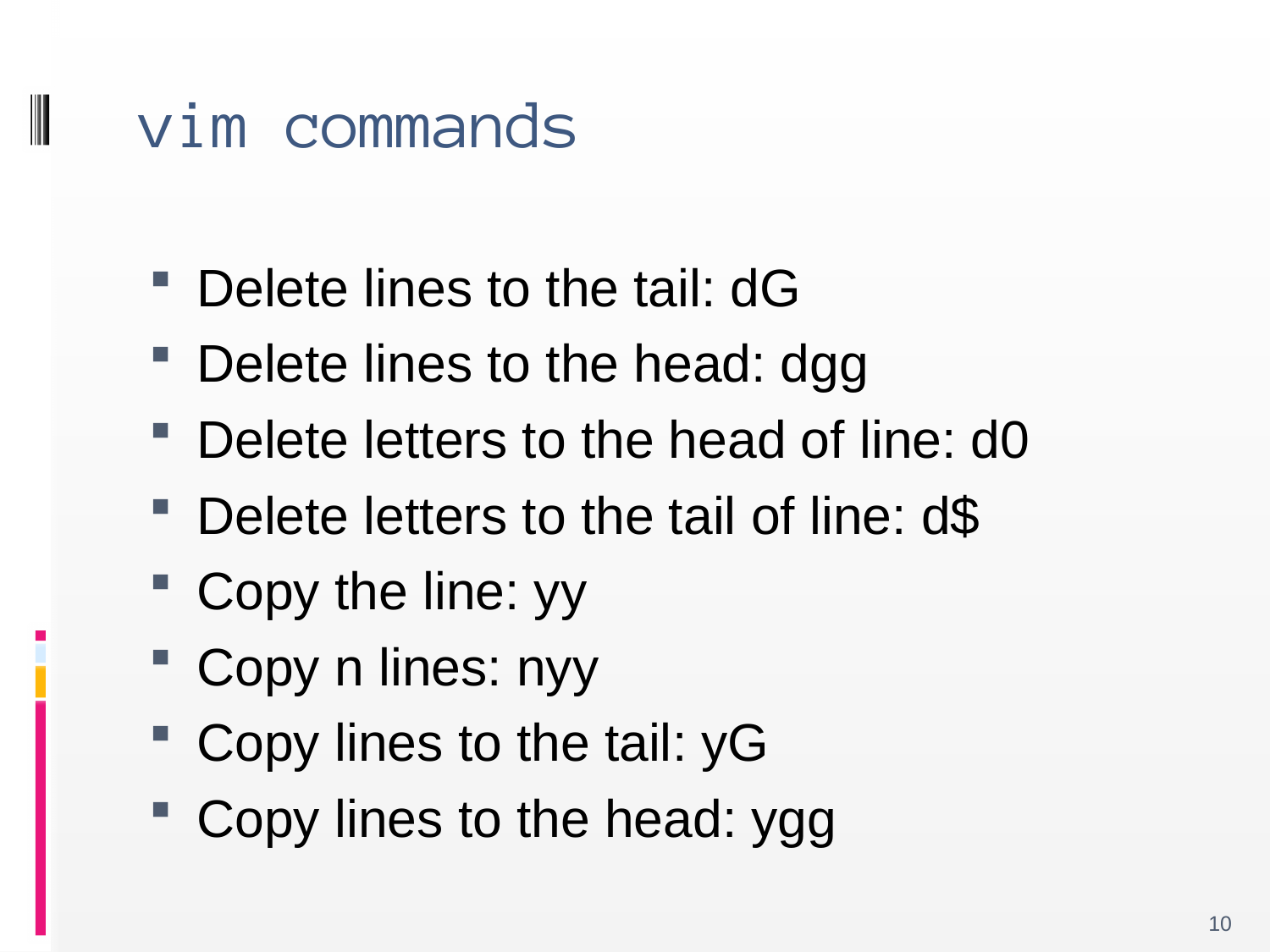

# vim commands
Delete lines to the tail: dG
Delete lines to the head: dgg
Delete letters to the head of line: d0
Delete letters to the tail of line: d$
Copy the line: yy
Copy n lines: nyy
Copy lines to the tail: yG
Copy lines to the head: ygg
10